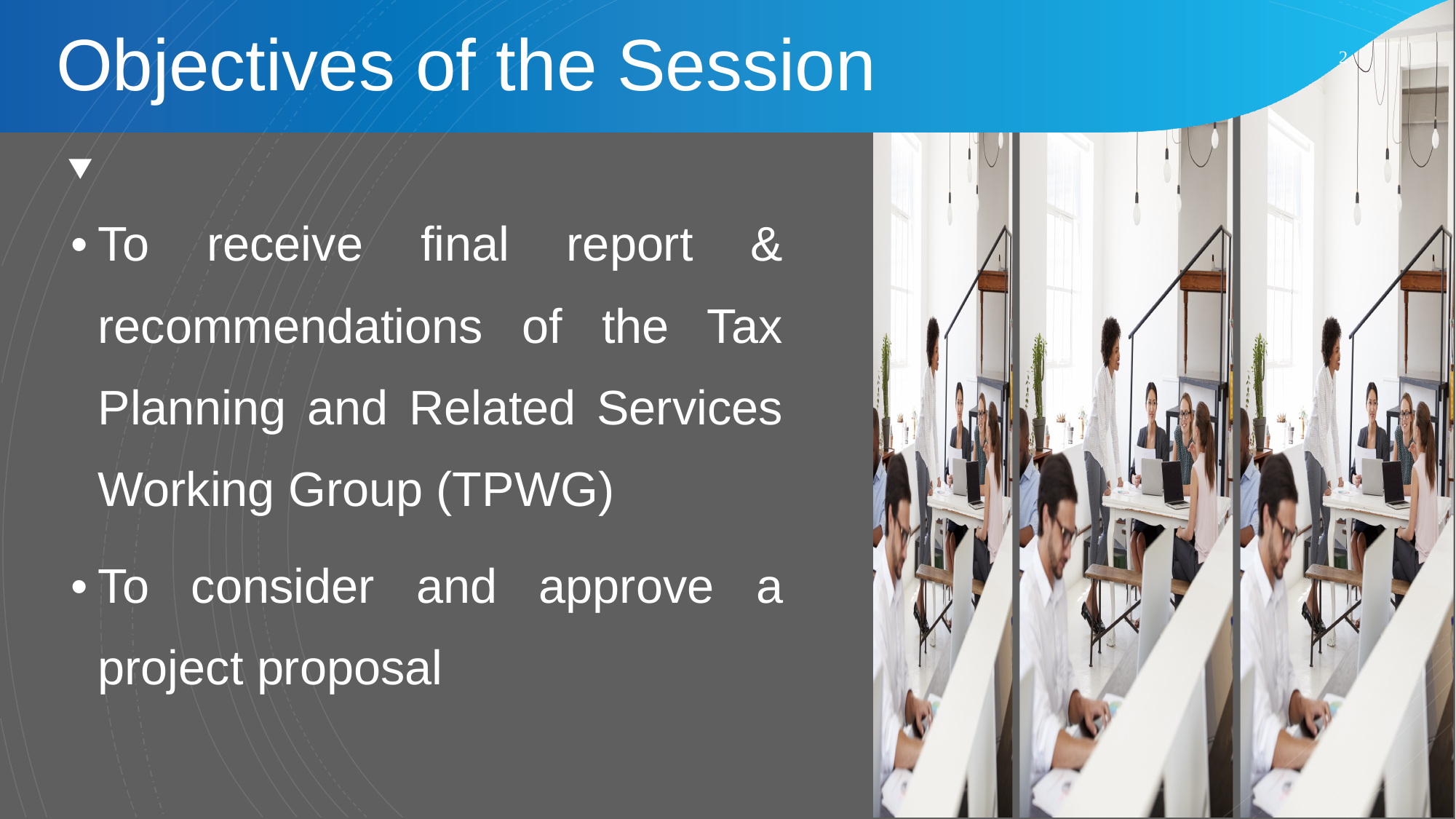

# Objectives of the Session
2

To receive final report & recommendations of the Tax Planning and Related Services Working Group (TPWG)
To consider and approve a project proposal